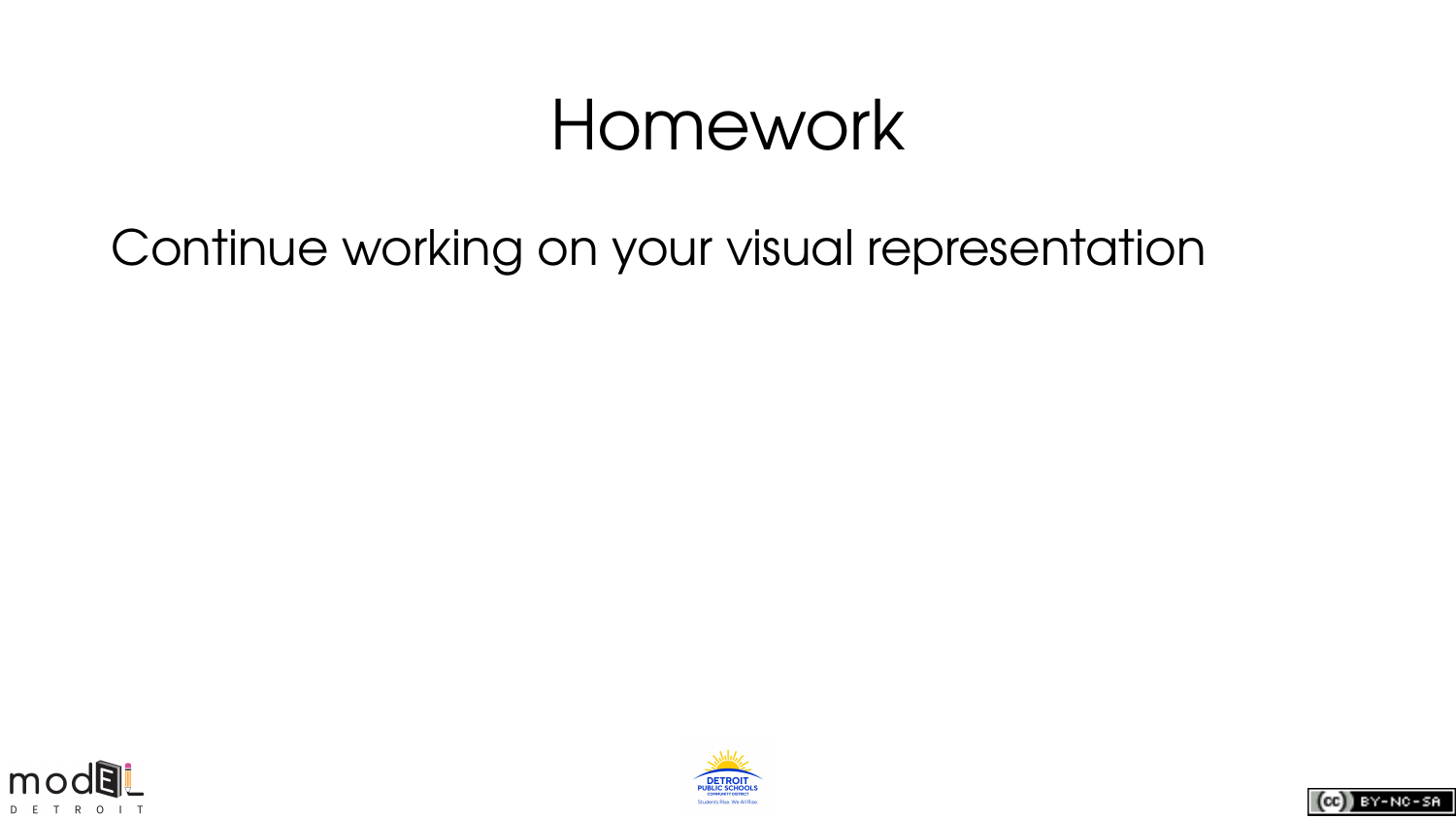

# Homework
Continue working on your visual representation